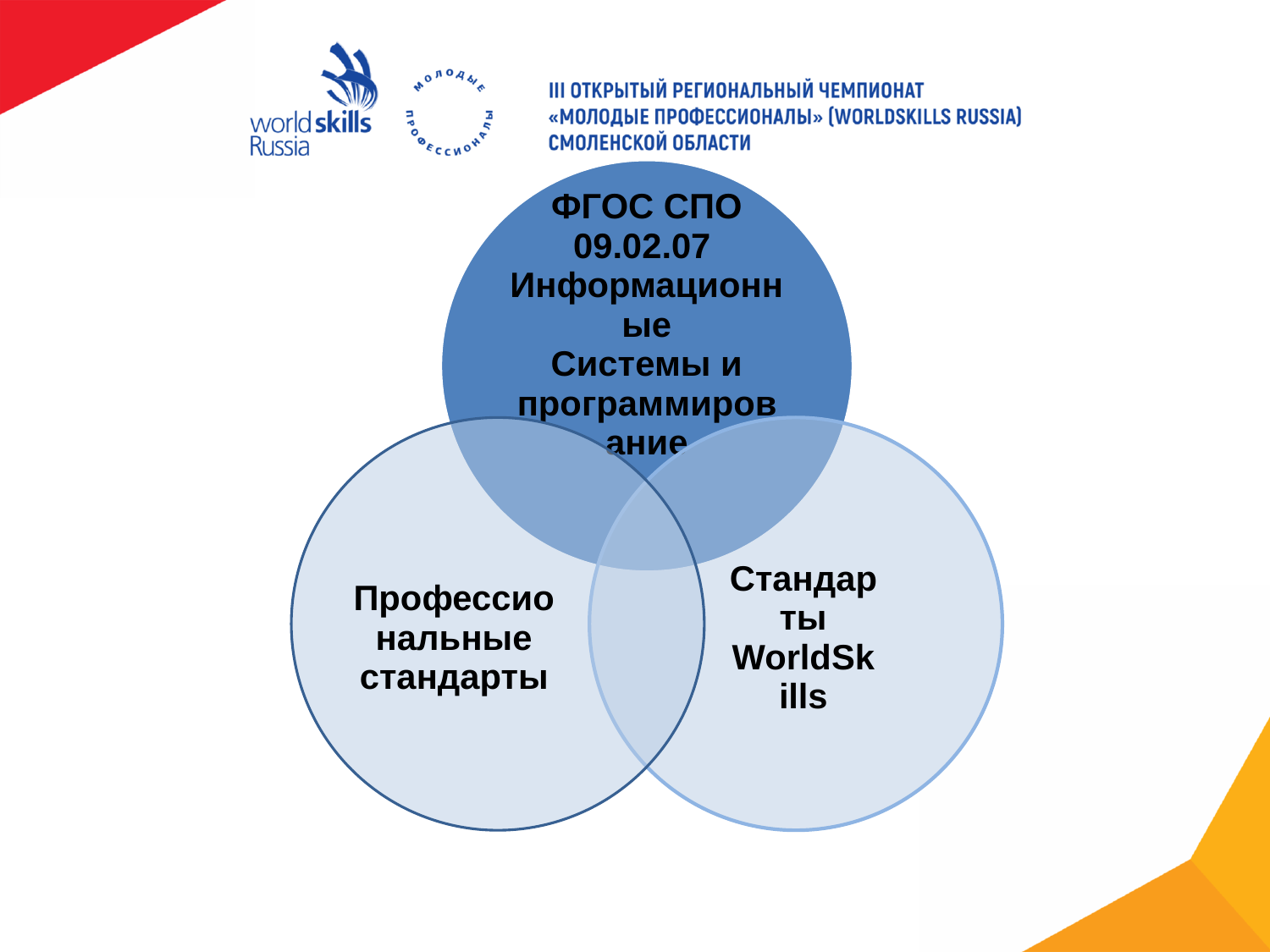

ФГОС СПО
09.02.07
Информационные
Системы и
программирование
Стандарты
WorldSkills
Профессиональные
стандарты